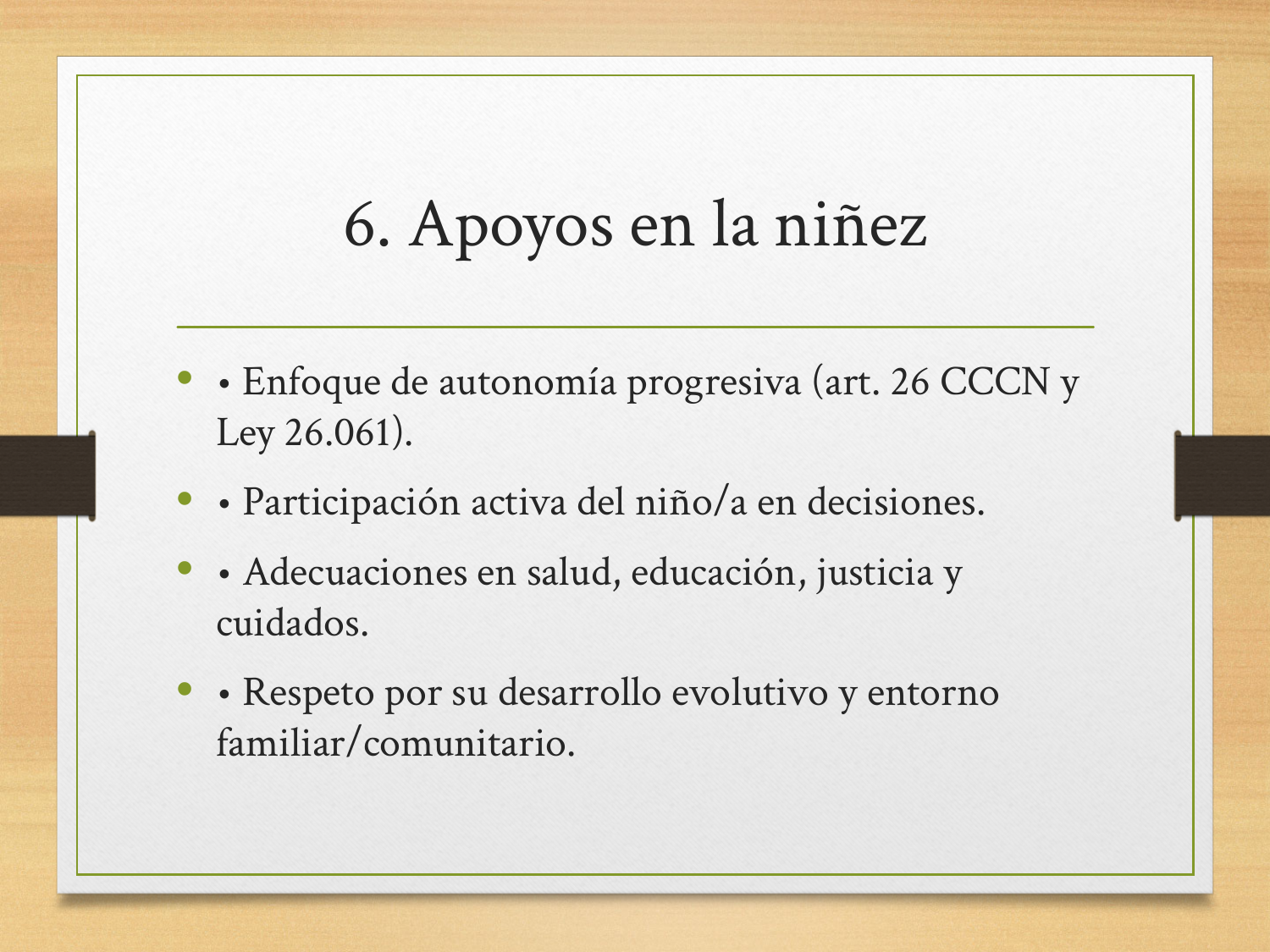

# 6. Apoyos en la niñez
• Enfoque de autonomía progresiva (art. 26 CCCN y Ley 26.061).
• Participación activa del niño/a en decisiones.
• Adecuaciones en salud, educación, justicia y cuidados.
• Respeto por su desarrollo evolutivo y entorno familiar/comunitario.